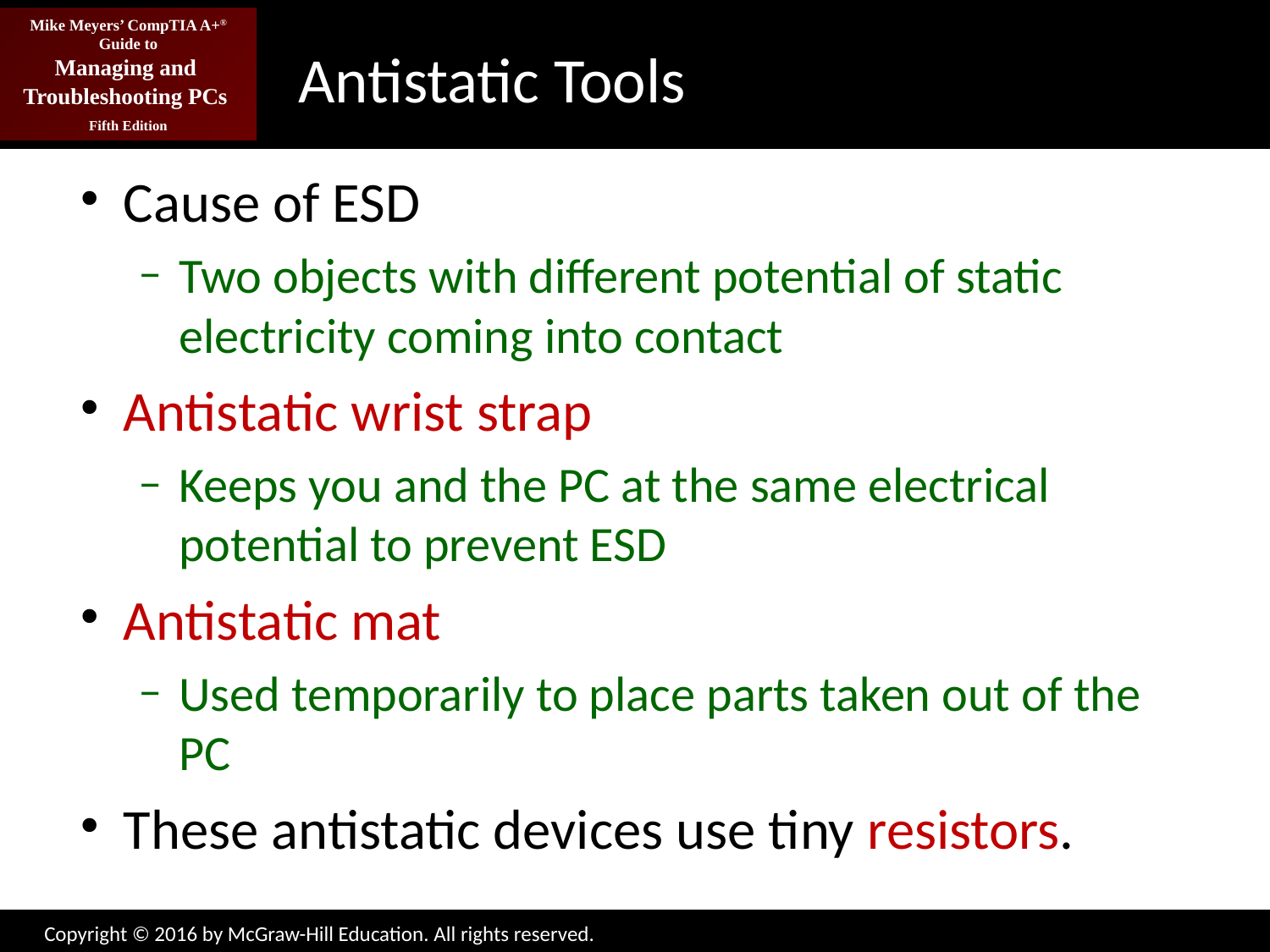

# Antistatic Tools
Cause of ESD
Two objects with different potential of static electricity coming into contact
Antistatic wrist strap
Keeps you and the PC at the same electrical potential to prevent ESD
Antistatic mat
Used temporarily to place parts taken out of the PC
These antistatic devices use tiny resistors.